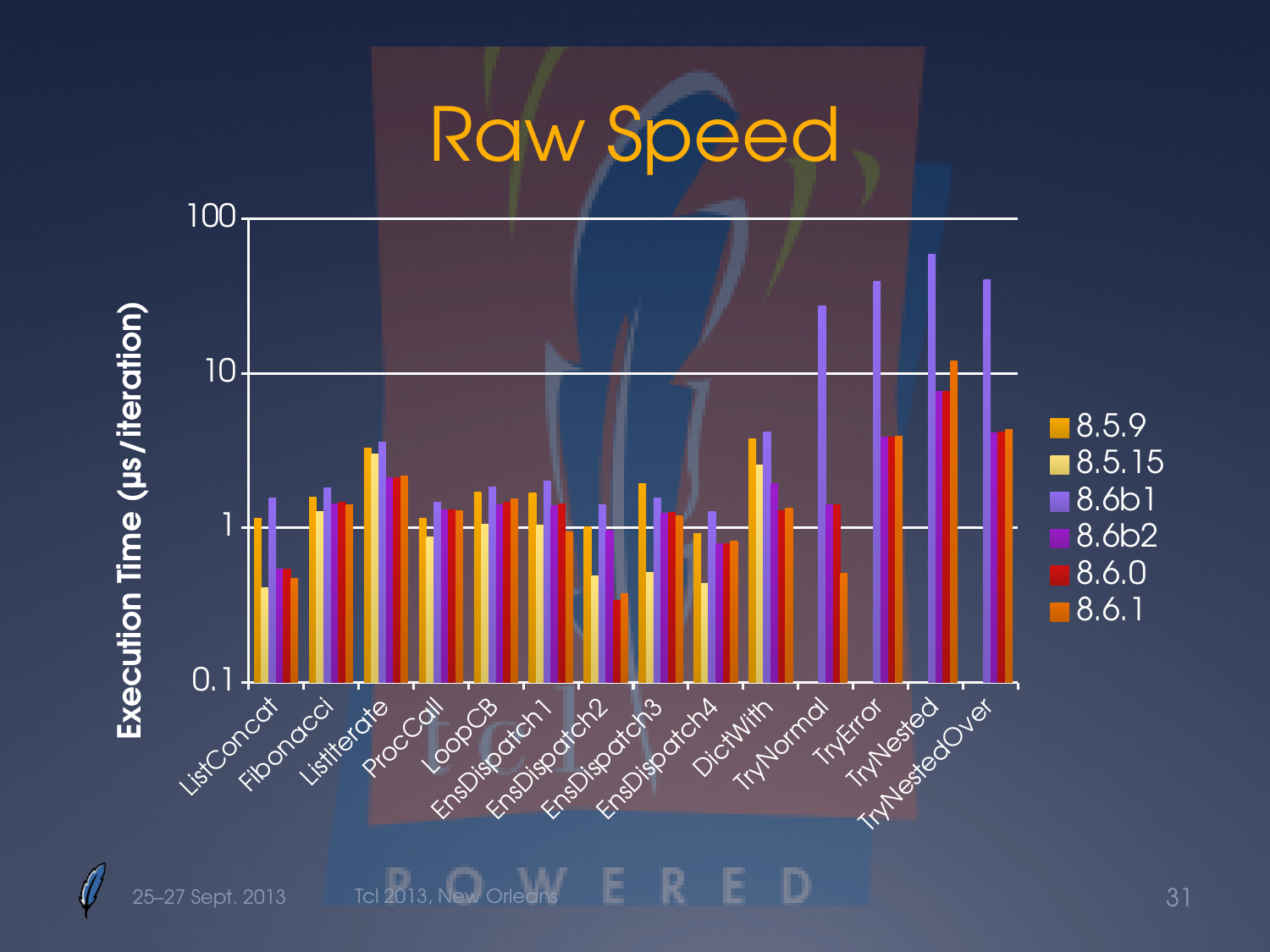

# Raw Speed

### Chart

| Category | 8.5.9 | 8.5.15 | 8.6b1 | 8.6b2 | 8.6.0 | 8.6.1 |
|---|---|---|---|---|---|---|
| ListConcat | 1.160942 | 0.409699 | 1.562244 | 0.540527 | 0.543314 | 0.47374 |
| Fibonacci | 1.590582 | 1.271018 | 1.808711 | 1.433993 | 1.462015 | 1.411393 |
| ListIterate | 3.305887999999999 | 3.023401 | 3.598058 | 2.110469 | 2.12324 | 2.15987 |
| ProcCall | 1.150951 | 0.869526 | 1.458989 | 1.308327 | 1.303937 | 1.299643 |
| LoopCB | 1.697756 | 1.050761 | 1.84963 | 1.409534 | 1.458104 | 1.538167 |
| EnsDispatch1 | 1.690663 | 1.042461 | 2.019189 | 1.398843 | 1.429321 | 0.940388 |
| EnsDispatch2 | 1.018901 | 0.487538 | 1.411733 | 0.966958 | 0.340577 | 0.376333 |
| EnsDispatch3 | 1.93807 | 0.513342 | 1.558703 | 1.239049 | 1.258481 | 1.190927 |
| EnsDispatch4 | 0.923976 | 0.436915 | 1.279921 | 0.792774 | 0.792493 | 0.816708 |
| DictWith | 3.753358 | 2.567054 | 4.198717999999999 | 1.946076 | 1.292646 | 1.35141 |
| TryNormal | None | None | 27.213679 | 1.411008 | 1.407547 | 0.508626 |
| TryError | None | None | 39.174947 | 3.848282 | 3.855555999999999 | 3.941272 |
| TryNested | None | None | 58.810915 | 7.67933 | 7.645409999999999 | 11.962028 |
| TryNestedOver | None | None | 40.356049 | 4.135916999999999 | 4.196326 | 4.309325 |
25–27 Sept. 2013
Tcl 2013, New Orleans
31